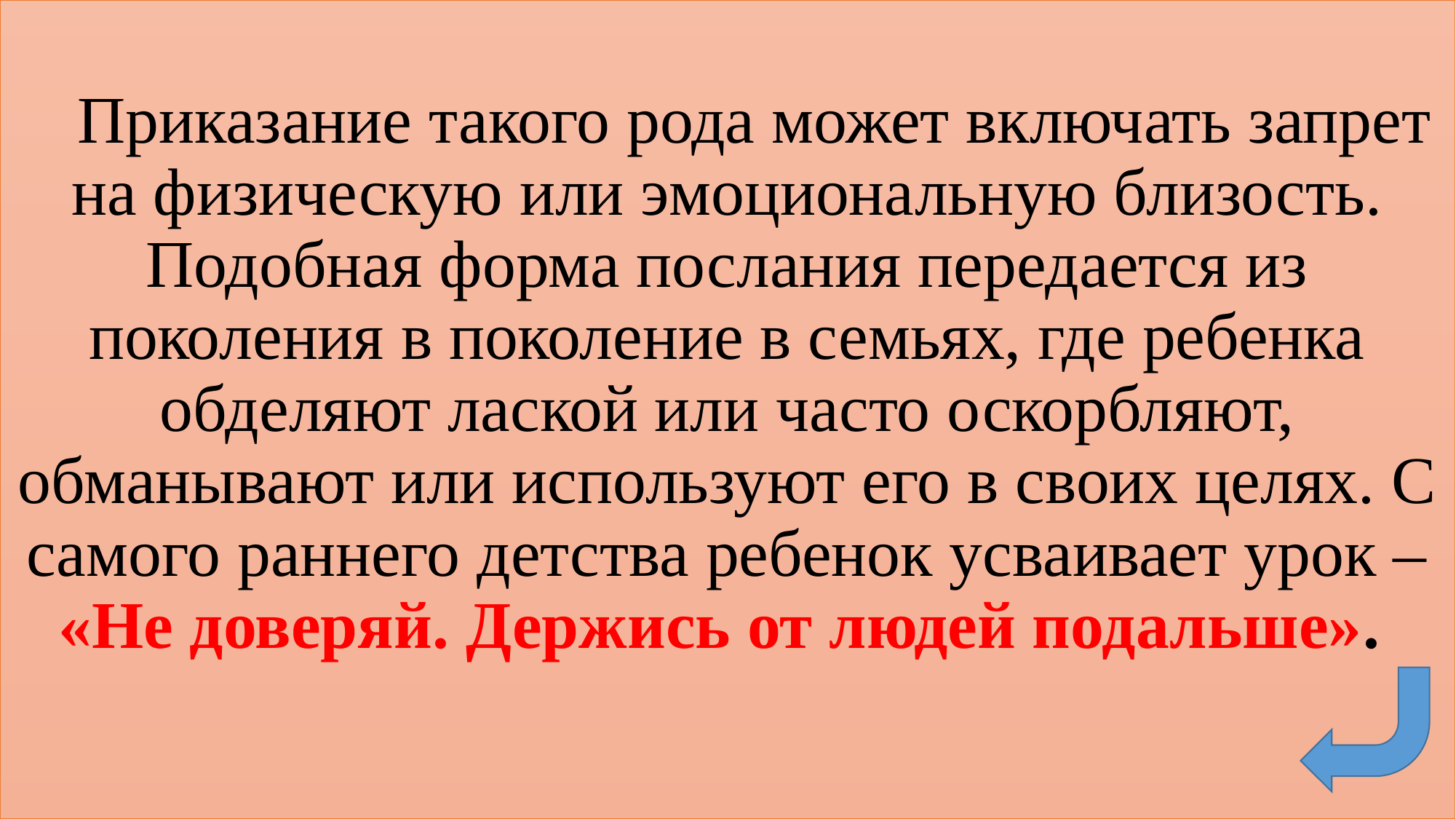

Приказание такого рода может включать запрет на физическую или эмоциональную близость. Подобная форма послания передается из поколения в поколение в семьях, где ребенка обделяют лаской или часто оскорбляют, обманывают или используют его в своих целях. С самого раннего детства ребенок усваивает урок – «Не доверяй. Держись от людей подальше».